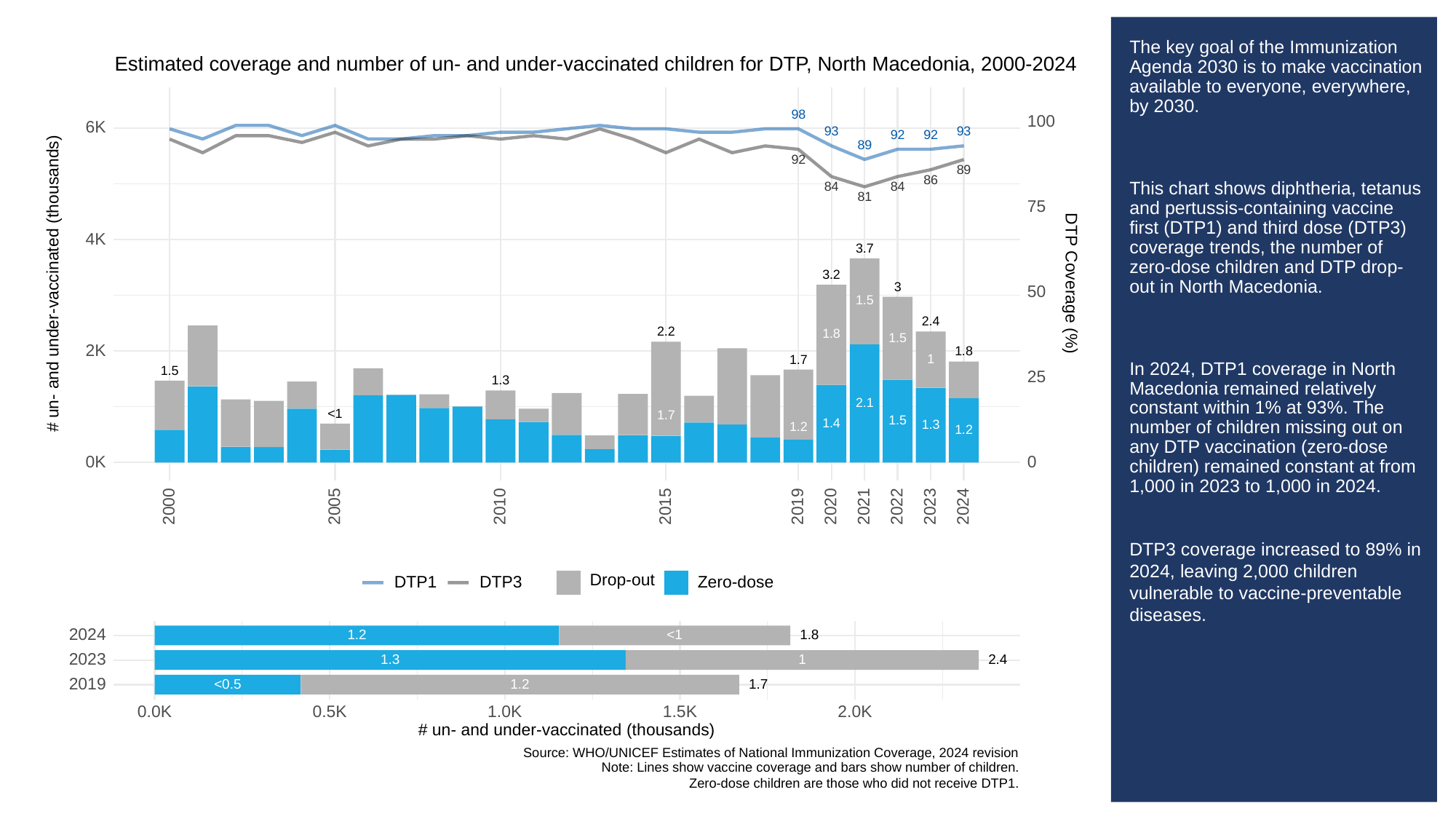

# The key goal of the Immunization Agenda 2030 is to make vaccination available to everyone, everywhere, by 2030.

This chart shows diphtheria, tetanus and pertussis-containing vaccine first (DTP1) and third dose (DTP3) coverage trends, the number of zero-dose children and DTP drop-out in North Macedonia.

In 2024, DTP1 coverage in North Macedonia remained relatively constant within 1% at 93%. The number of children missing out on any DTP vaccination (zero-dose children) remained constant at from 1,000 in 2023 to 1,000 in 2024.

DTP3 coverage increased to 89% in 2024, leaving 2,000 children vulnerable to vaccine-preventable diseases.

Estimated coverage and number of un- and under-vaccinated children for DTP, North Macedonia, 2000-2024

98
100
6K

93
93

92
92
89
92
89
86
84
84

81
75
4K

3.7

3.2
# un- and under-vaccinated (thousands)
DTP Coverage (%)
3

50

1.5

2.4

2.2
1.8

1.5

2K
1.8

1
1.7

1.5

25

1.3

2.1

<1
1.7
1.5
1.4

1.3

1.2

1.2

0K
0

2023
2000
2005
2010
2015
2019
2020
2021
2022
2024

Drop-out
DTP3
Zero-dose
DTP1

2024
1.8
1.2
<1

2023
1.3
1
2.4

2019
<0.5
1.2
1.7

0.0K
0.5K
1.0K
1.5K
2.0K
# un- and under-vaccinated (thousands)
Source: WHO/UNICEF Estimates of National Immunization Coverage, 2024 revision
Note: Lines show vaccine coverage and bars show number of children.
Zero-dose children are those who did not receive DTP1.